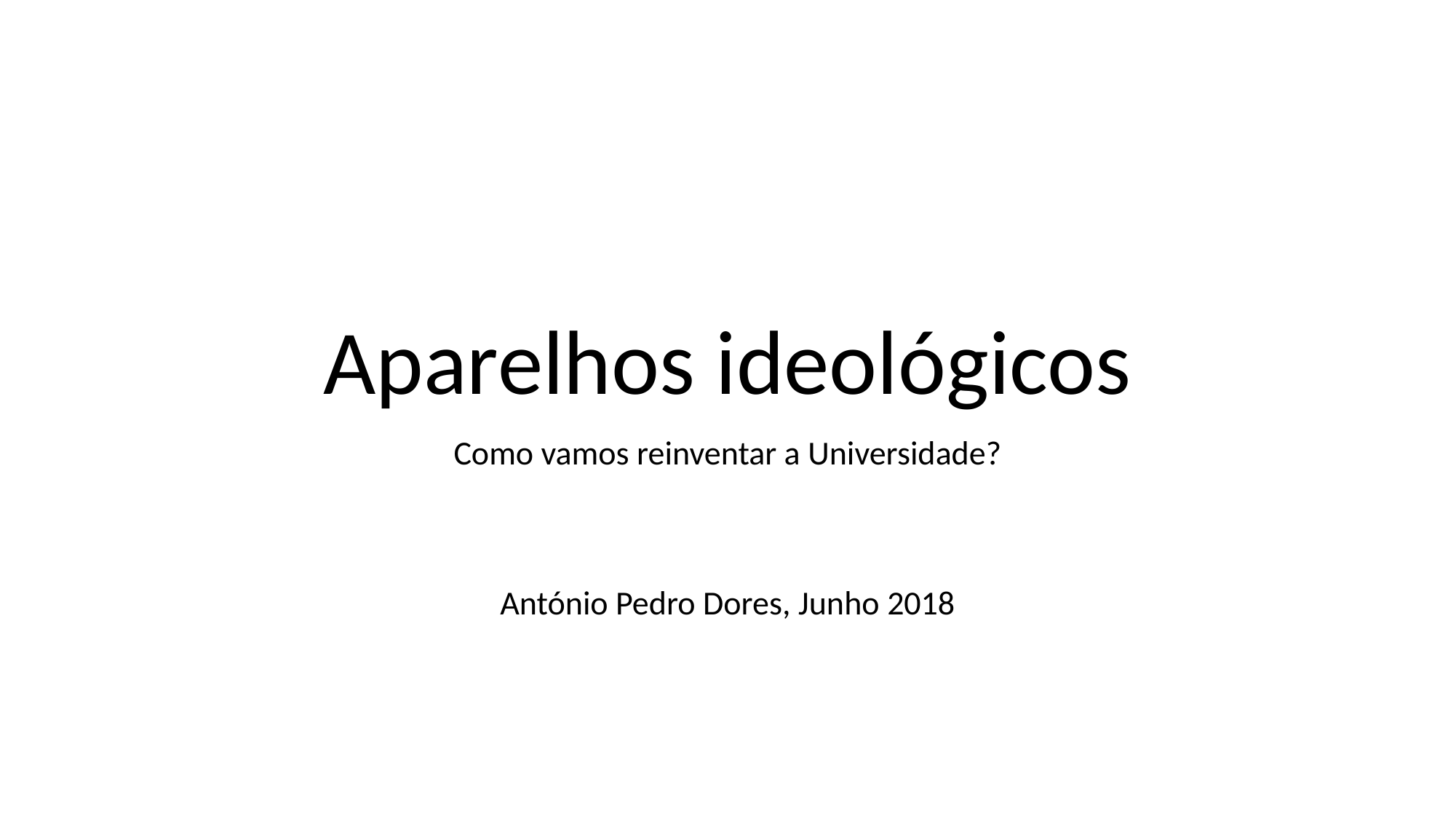

# Aparelhos ideológicos
Como vamos reinventar a Universidade?

António Pedro Dores, Junho 2018